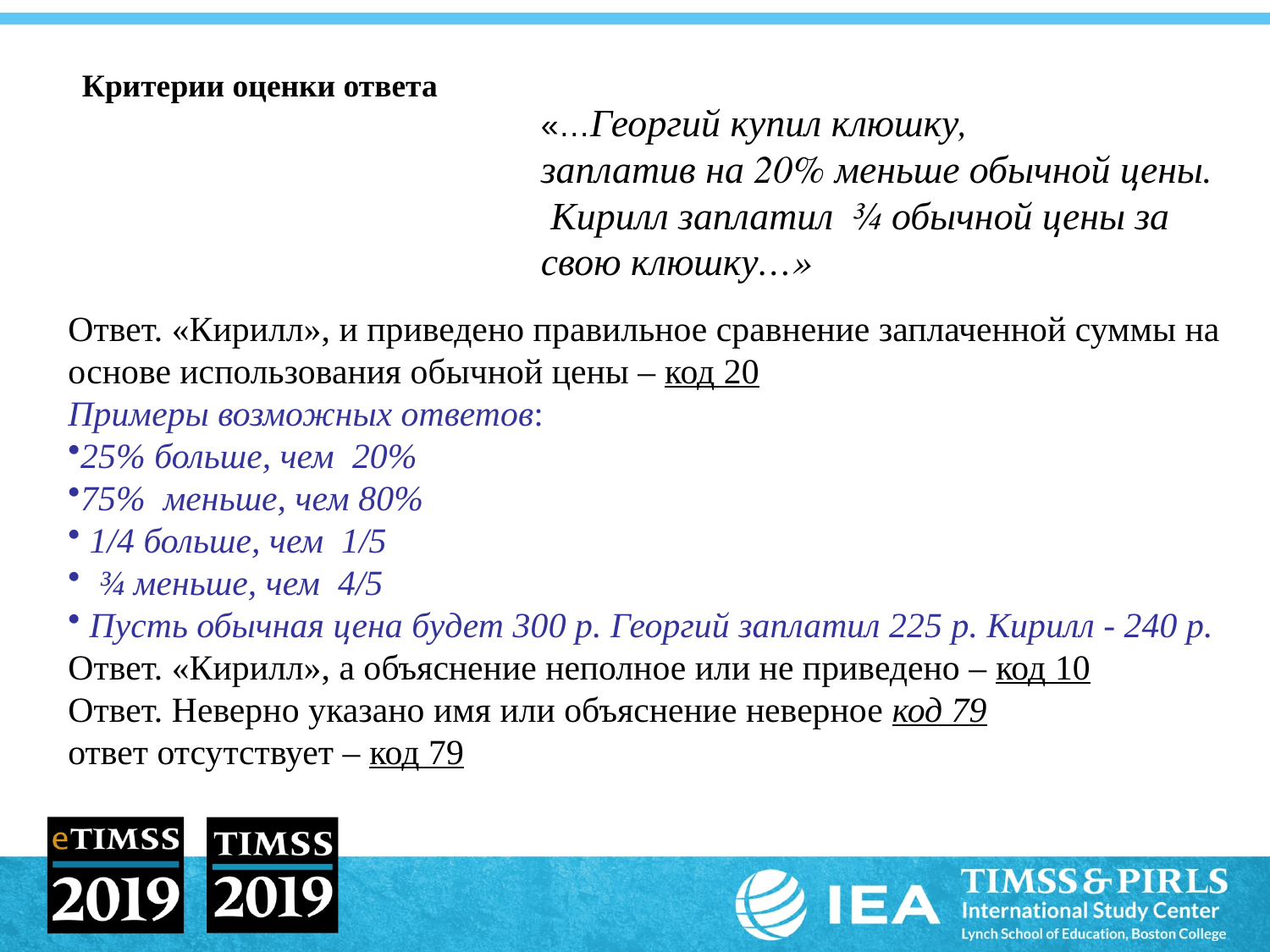

# Критерии оценки ответа
«…Георгий купил клюшку,
заплатив на 20% меньше обычной цены.
 Кирилл заплатил  ¾ обычной цены за свою клюшку…»
Ответ. «Кирилл», и приведено правильное сравнение заплаченной суммы на основе использования обычной цены – код 20
Примеры возможных ответов:
25% больше, чем  20%
75%  меньше, чем 80%
 1/4 больше, чем  1/5
  ¾ меньше, чем  4/5
 Пусть обычная цена будет 300 р. Георгий заплатил 225 р. Кирилл - 240 р.
Ответ. «Кирилл», а объяснение неполное или не приведено – код 10
Ответ. Неверно указано имя или объяснение неверное код 79
ответ отсутствует – код 79